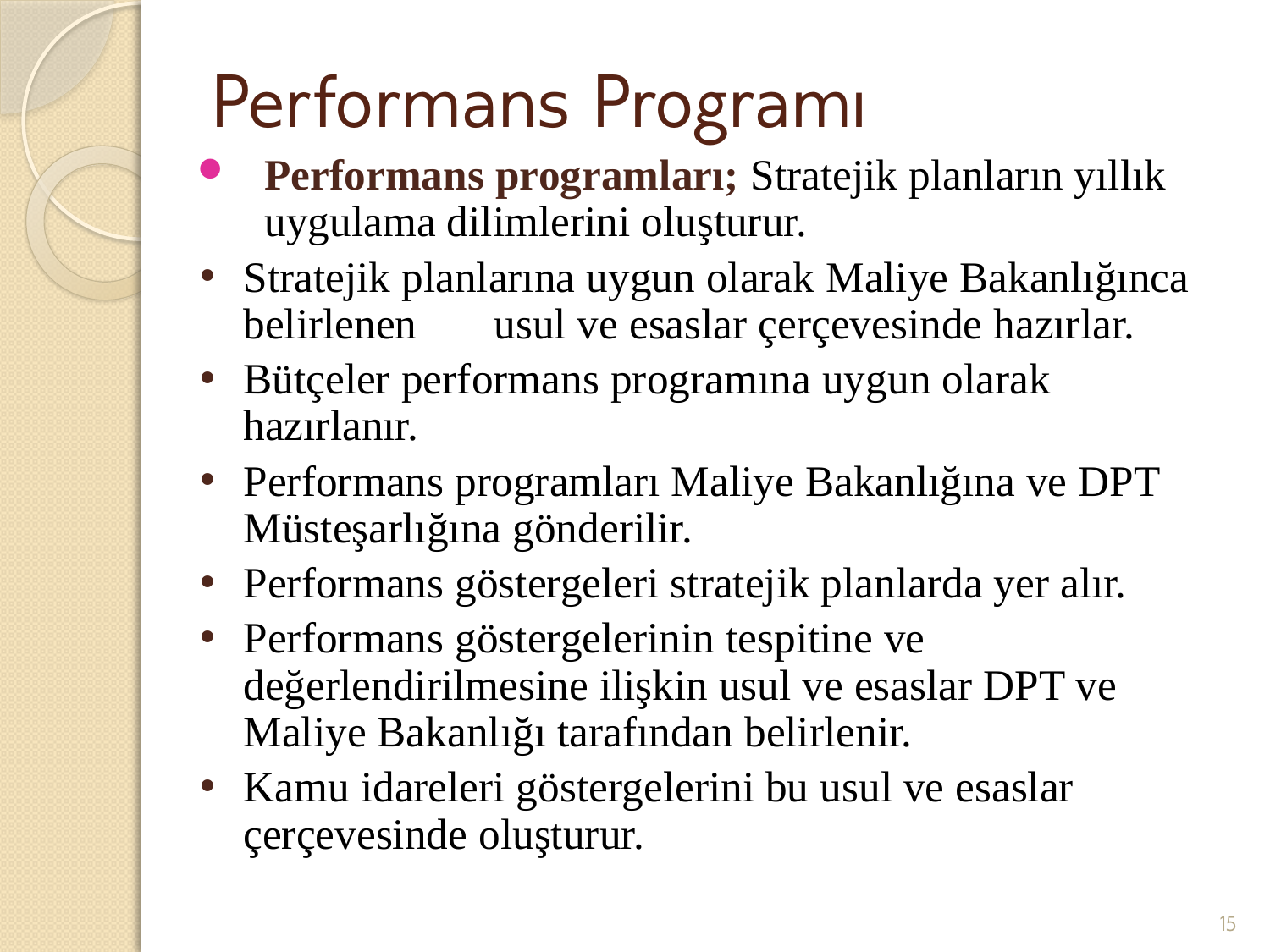

# Performans Programı
Performans programları; Stratejik planların yıllık uygulama dilimlerini oluşturur.
Stratejik planlarına uygun olarak Maliye Bakanlığınca belirlenen       usul ve esaslar çerçevesinde hazırlar.
Bütçeler performans programına uygun olarak hazırlanır.
Performans programları Maliye Bakanlığına ve DPT Müsteşarlığına gönderilir.
Performans göstergeleri stratejik planlarda yer alır.
Performans göstergelerinin tespitine ve değerlendirilmesine ilişkin usul ve esaslar DPT ve Maliye Bakanlığı tarafından belirlenir.
Kamu idareleri göstergelerini bu usul ve esaslar çerçevesinde oluşturur.

15